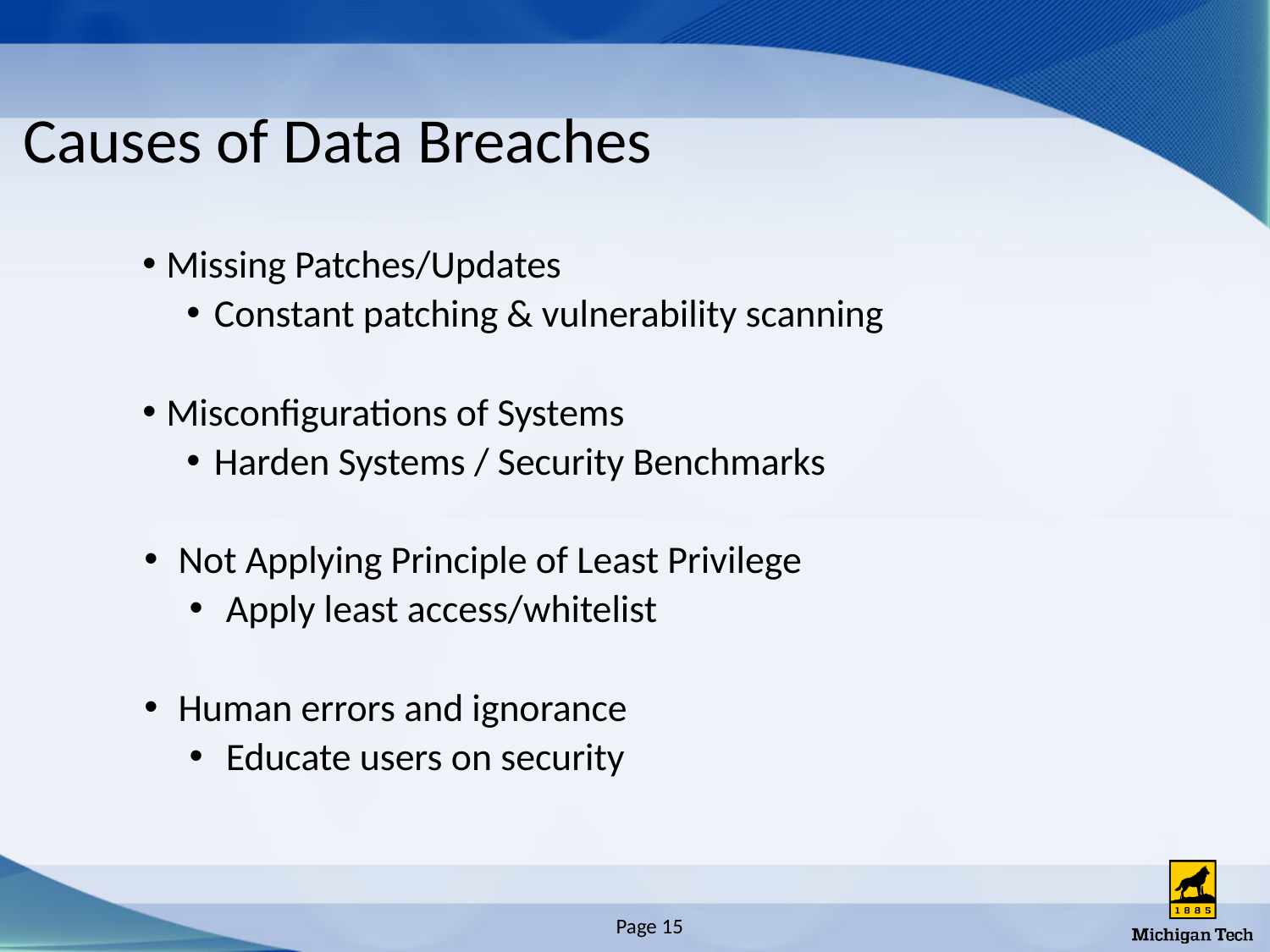

# Causes of Data Breaches
Missing Patches/Updates
Constant patching & vulnerability scanning

Misconfigurations of Systems
Harden Systems / Security Benchmarks

Not Applying Principle of Least Privilege
Apply least access/whitelist

Human errors and ignorance
Educate users on security